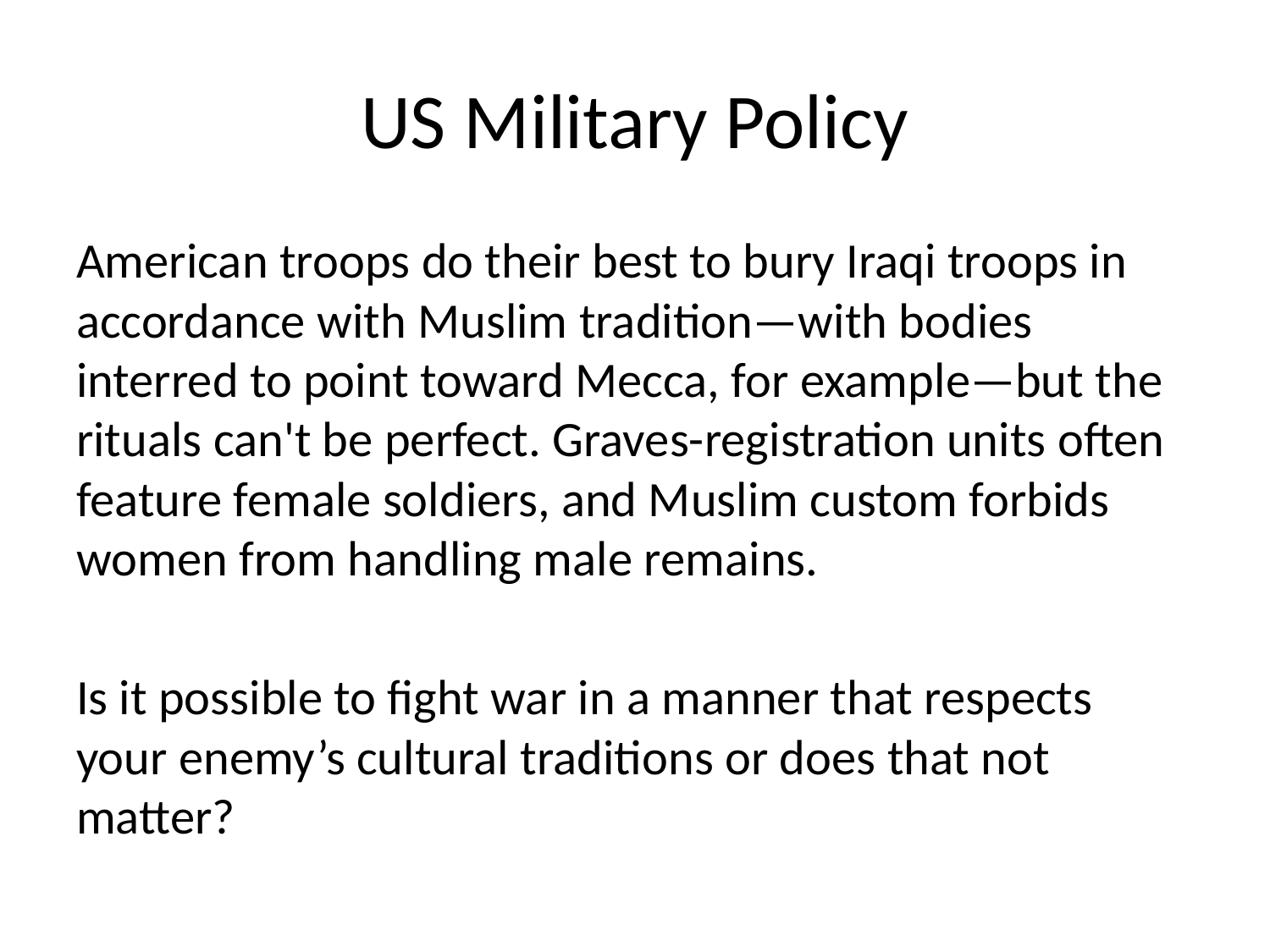

# US Military Policy
American troops do their best to bury Iraqi troops in accordance with Muslim tradition—with bodies interred to point toward Mecca, for example—but the rituals can't be perfect. Graves-registration units often feature female soldiers, and Muslim custom forbids women from handling male remains.

Is it possible to fight war in a manner that respects your enemy’s cultural traditions or does that not matter?